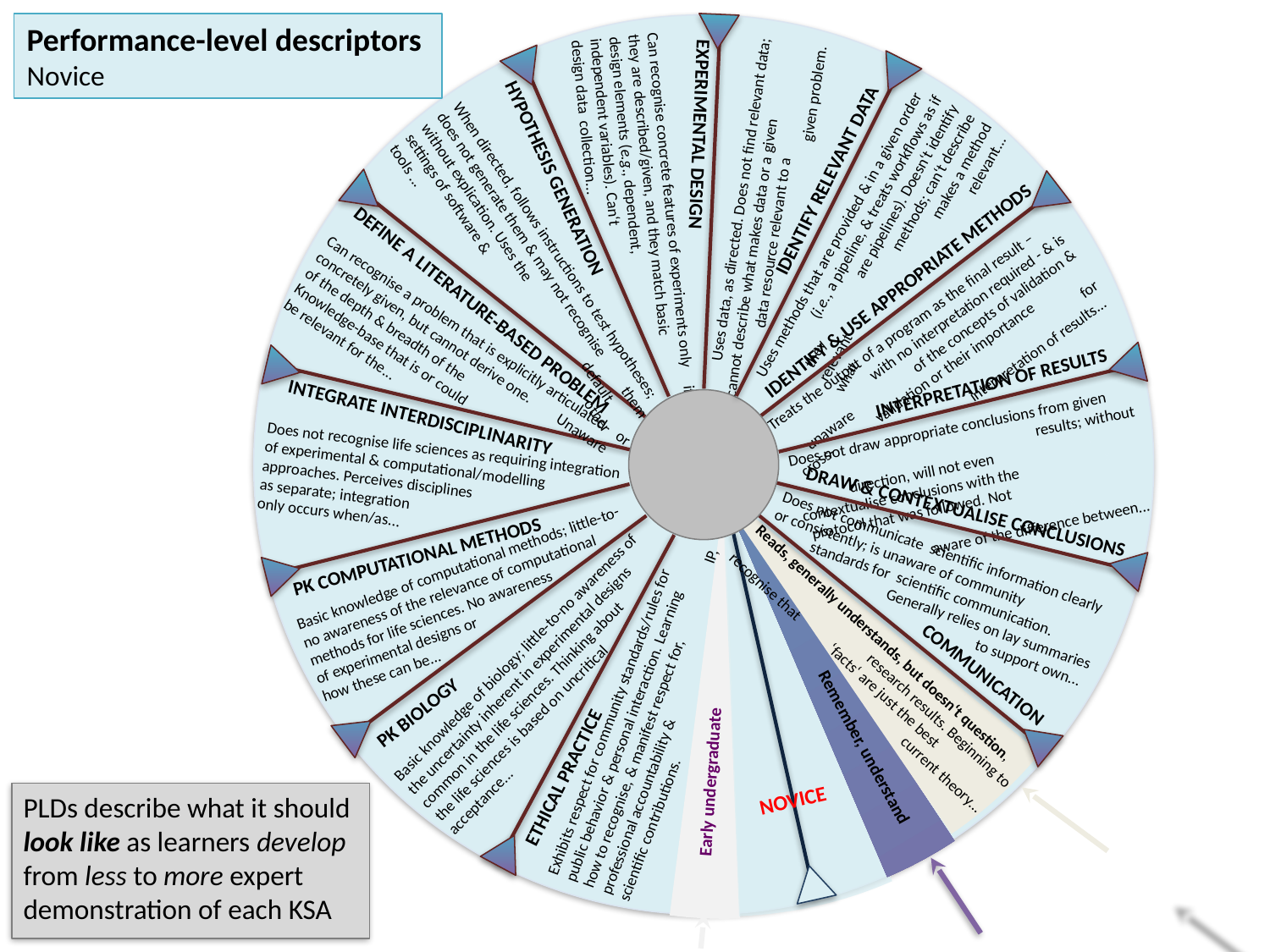

EXPERIMENTAL DESIGN
IDENTIFY RELEVANT DATA
HYPOTHESIS GENERATION
Can recognise concrete features of experiments only     if they are described/given, and they match basic      design elements (e.g., dependent,                  independent variables). Can‘t                                       design data  collection...
       Uses data, as directed. Does not find relevant data;  cannot describe what makes data or a given                                            data resource relevant to a                                               given problem.
Uses methods that are provided & in a given order                  (i.e., a pipeline, & treats workflows as if they x............... are pipelines). Doesn‘t identify relevant  x.........             methods; can‘t describe what  x     .            . ..                    makes a method relevant...

When directed, follows instructions to test hypotheses; does not generate them & may not recognise           them without explication. Uses the                            default settings of software &                                                  other tools ...
IDENTIFY & USE APPROPRIATE METHODS
DEFINE A LITERATURE-BASED PROBLEM
Treats the output of a program as the final result –                              with no interpretation required - & is unaware                     of the concepts of validation & cross-               validation or their importance                                               x                                           for interpretation of results...
Can recognise a problem that is explicitly articulated    or concretely given, but cannot derive one.         Unaware of the depth & breadth of the
Knowledge-base that is or could                                         be relevant for the...

INTERPRETATION OF RESULTS

INTEGRATE INTERDISCIPLINARITY
Does not draw appropriate conclusions from given                                                                            results; without direction, will not even                          x              contextualise conclusions with the                        x            protocol that was followed. Not                                                                                                                 x                                   aware of the difference between...
Does not recognise life sciences as requiring integration of experimental & computational/modelling approaches. Perceives disciplines                                       as separate; integration                                                    only occurs when/as...

DRAW & CONTEXTUALISE CONCLUSIONS

NOVICE

Does not communicate  scientific information clearly   or consistently; is unaware of community                                    standards for  scientific communication.                             X                  Generally relies on lay summaries to support own...
PK COMPUTATIONAL METHODS
Basic knowledge of computational methods; little-to-no awareness of the relevance of computational methods for life sciences. No awareness
of experimental designs or                                               how these can be...
Reads, generally understands, but doesn‘t question,                                    research results. Beginning to recognise that            ‘facts‘ are just the best                                                current theory...
Basic knowledge of biology; little-to-no awareness of the uncertainty inherent in experimental designs common in the life sciences. Thinking about             the life sciences is based on uncritical        acceptance...
COMMUNICATION
Exhibits respect for community standards/rules for public behavior & personal interaction. Learning         how to recognise, & manifest respect for,                       IP, professional accountability &                                          scientific contributions.
PK BIOLOGY
Remember, understand
ETHICAL PRACTICE
Early undergraduate
Performance-level descriptors
Novice
PLDs describe what it should look like as learners develop from less to more expert demonstration of each KSA